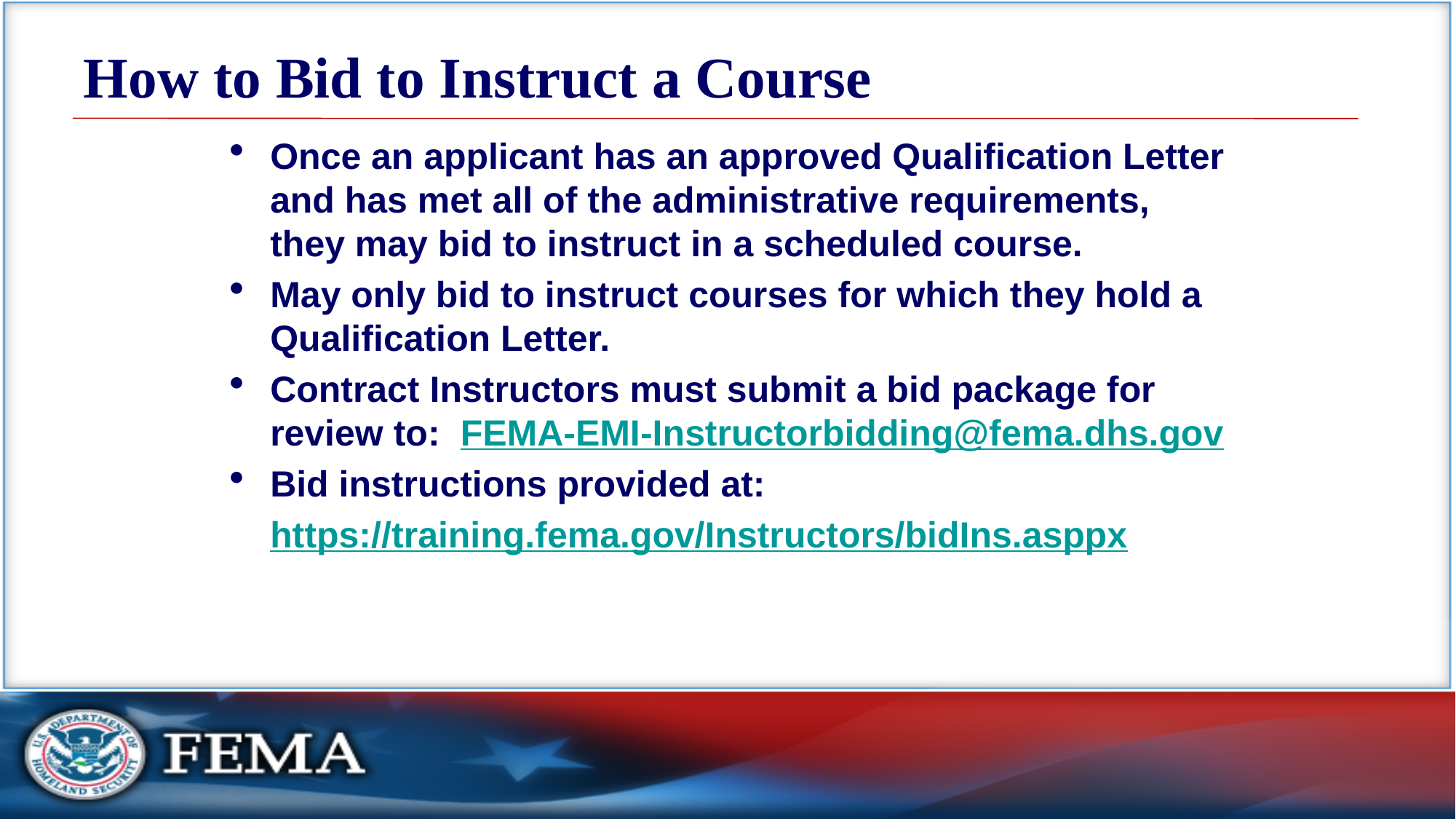

# How to Bid to Instruct a Course
Once an applicant has an approved Qualification Letter and has met all of the administrative requirements, they may bid to instruct in a scheduled course.
May only bid to instruct courses for which they hold a Qualification Letter.
Contract Instructors must submit a bid package for review to:  FEMA-EMI-Instructorbidding@fema.dhs.gov
Bid instructions provided at:
	https://training.fema.gov/Instructors/bidIns.asppx